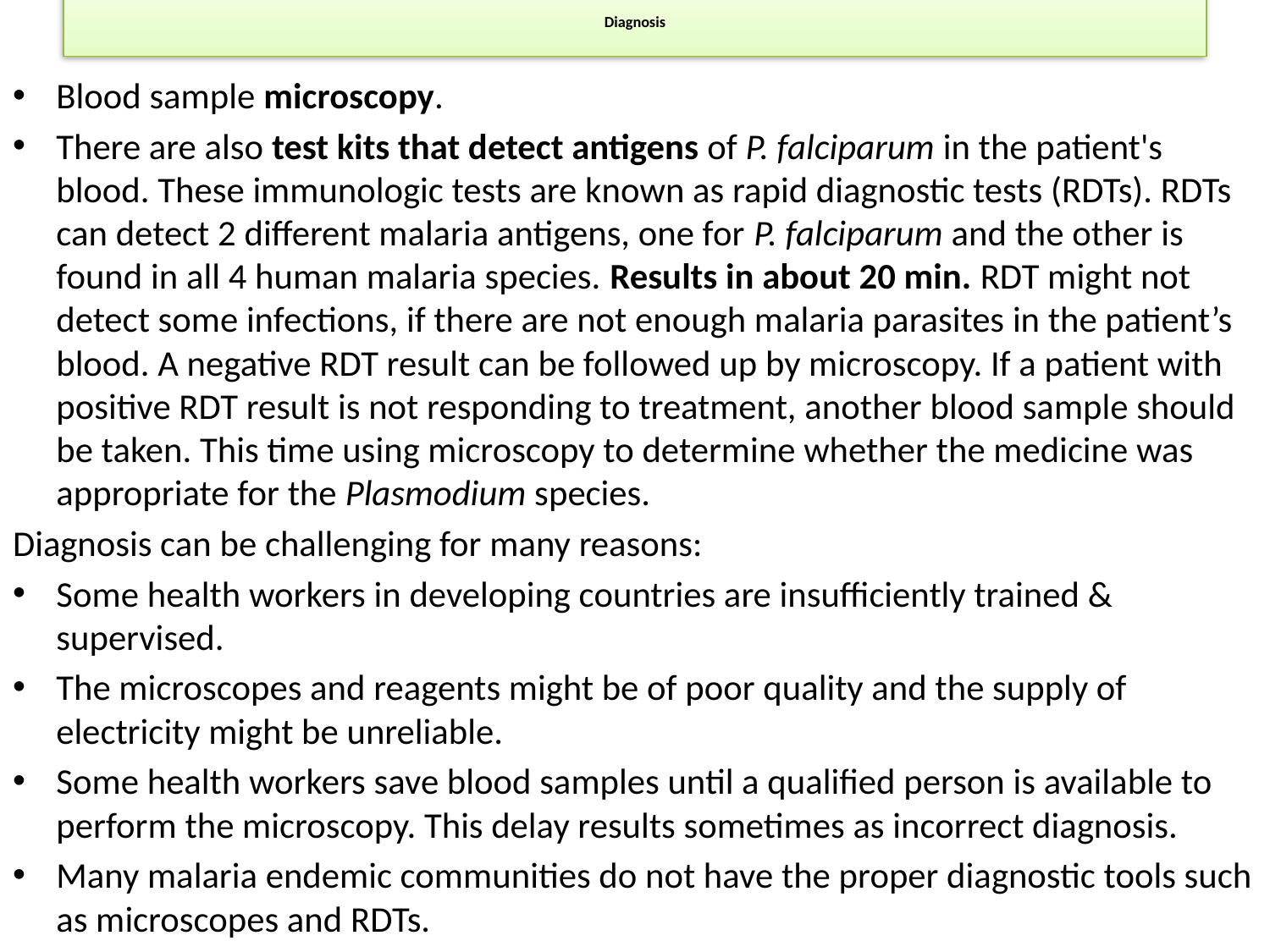

# Diagnosis
Blood sample microscopy.
There are also test kits that detect antigens of P. falciparum in the patient's blood. These immunologic tests are known as rapid diagnostic tests (RDTs). RDTs can detect 2 different malaria antigens, one for P. falciparum and the other is found in all 4 human malaria species. Results in about 20 min. RDT might not detect some infections, if there are not enough malaria parasites in the patient’s blood. A negative RDT result can be followed up by microscopy. If a patient with positive RDT result is not responding to treatment, another blood sample should be taken. This time using microscopy to determine whether the medicine was appropriate for the Plasmodium species.
Diagnosis can be challenging for many reasons:
Some health workers in developing countries are insufficiently trained & supervised.
The microscopes and reagents might be of poor quality and the supply of electricity might be unreliable.
Some health workers save blood samples until a qualified person is available to perform the microscopy. This delay results sometimes as incorrect diagnosis.
Many malaria endemic communities do not have the proper diagnostic tools such as microscopes and RDTs.